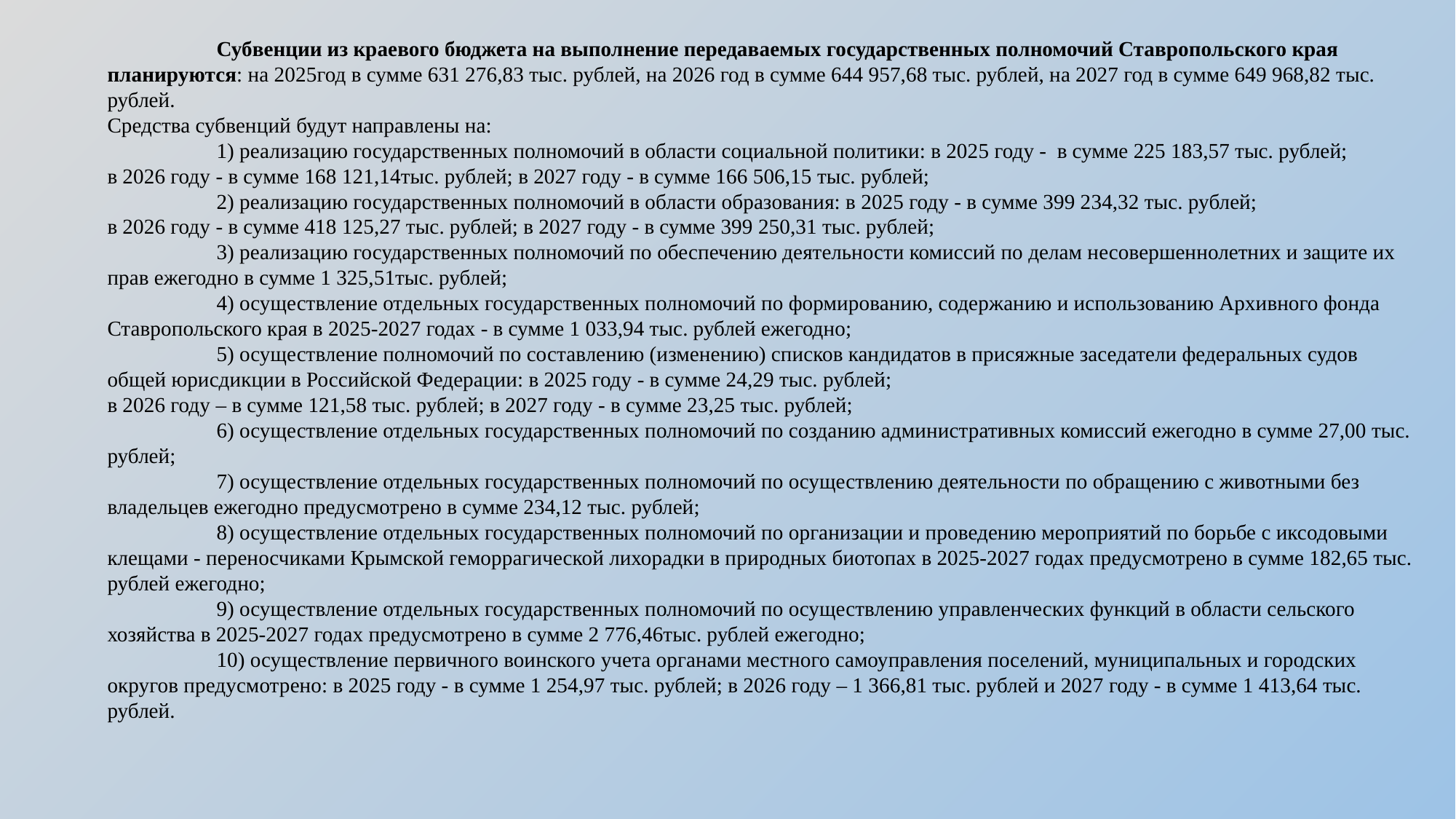

Субвенции из краевого бюджета на выполнение передаваемых государственных полномочий Ставропольского края планируются: на 2025год в сумме 631 276,83 тыс. рублей, на 2026 год в сумме 644 957,68 тыс. рублей, на 2027 год в сумме 649 968,82 тыс. рублей.
Средства субвенций будут направлены на:
	1) реализацию государственных полномочий в области социальной политики: в 2025 году -  в сумме 225 183,57 тыс. рублей;
в 2026 году - в сумме 168 121,14тыс. рублей; в 2027 году - в сумме 166 506,15 тыс. рублей;
	2) реализацию государственных полномочий в области образования: в 2025 году - в сумме 399 234,32 тыс. рублей;
в 2026 году - в сумме 418 125,27 тыс. рублей; в 2027 году - в сумме 399 250,31 тыс. рублей;
	3) реализацию государственных полномочий по обеспечению деятельности комиссий по делам несовершеннолетних и защите их прав ежегодно в сумме 1 325,51тыс. рублей;
	4) осуществление отдельных государственных полномочий по формированию, содержанию и использованию Архивного фонда Ставропольского края в 2025-2027 годах - в сумме 1 033,94 тыс. рублей ежегодно;
	5) осуществление полномочий по составлению (изменению) списков кандидатов в присяжные заседатели федеральных судов общей юрисдикции в Российской Федерации: в 2025 году - в сумме 24,29 тыс. рублей;
в 2026 году – в сумме 121,58 тыс. рублей; в 2027 году - в сумме 23,25 тыс. рублей;
	6) осуществление отдельных государственных полномочий по созданию административных комиссий ежегодно в сумме 27,00 тыс. рублей;
	7) осуществление отдельных государственных полномочий по осуществлению деятельности по обращению с животными без владельцев ежегодно предусмотрено в сумме 234,12 тыс. рублей;
	8) осуществление отдельных государственных полномочий по организации и проведению мероприятий по борьбе с иксодовыми клещами - переносчиками Крымской геморрагической лихорадки в природных биотопах в 2025-2027 годах предусмотрено в сумме 182,65 тыс. рублей ежегодно;
	9) осуществление отдельных государственных полномочий по осуществлению управленческих функций в области сельского хозяйства в 2025-2027 годах предусмотрено в сумме 2 776,46тыс. рублей ежегодно;
	10) осуществление первичного воинского учета органами местного самоуправления поселений, муниципальных и городских округов предусмотрено: в 2025 году - в сумме 1 254,97 тыс. рублей; в 2026 году – 1 366,81 тыс. рублей и 2027 году - в сумме 1 413,64 тыс. рублей.